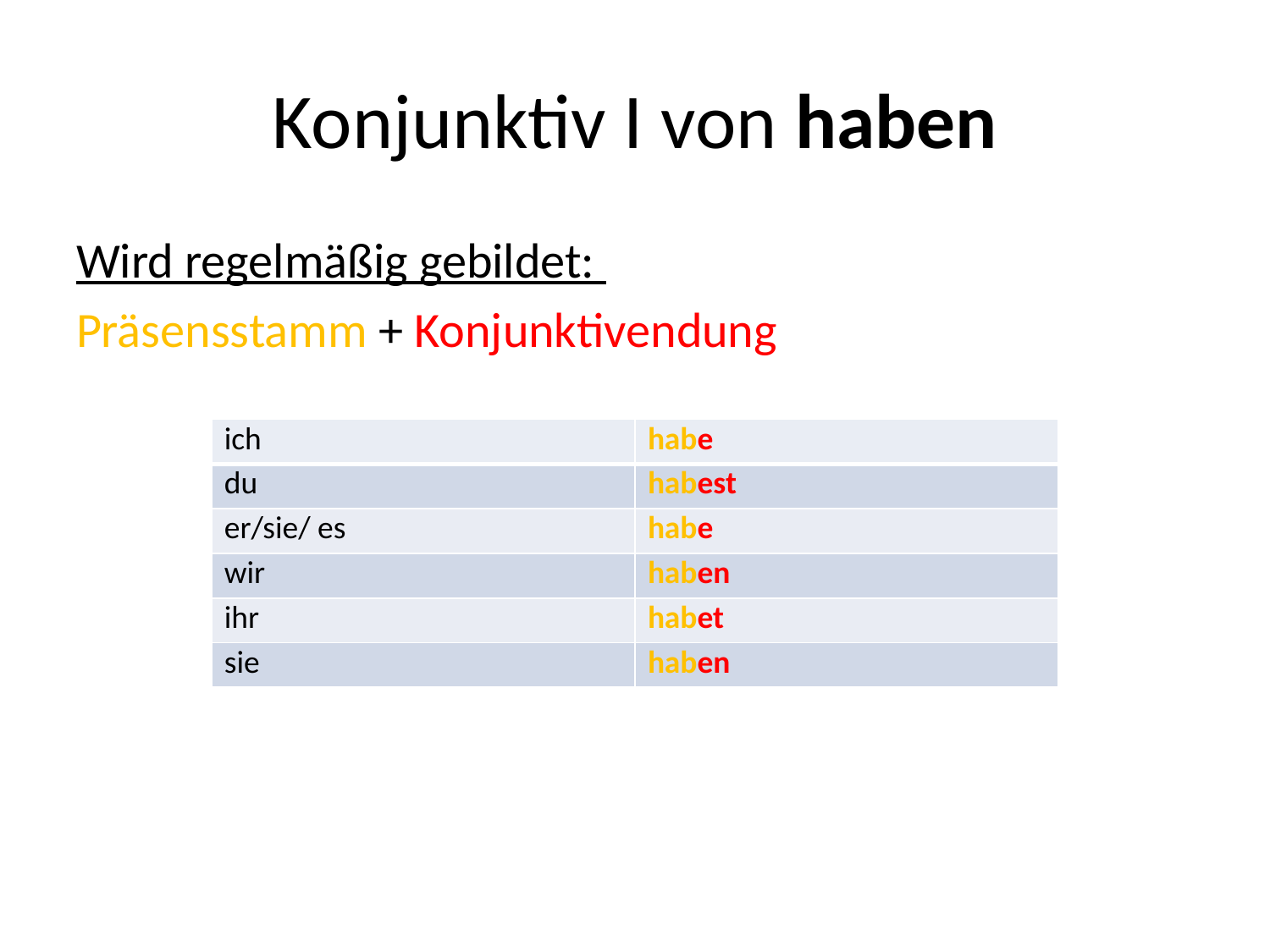

# Konjunktiv I von haben
Wird regelmäßig gebildet:
Präsensstamm + Konjunktivendung

| ich | habe |
| --- | --- |
| du | habest |
| er/sie/ es | habe |
| wir | haben |
| ihr | habet |
| sie | haben |